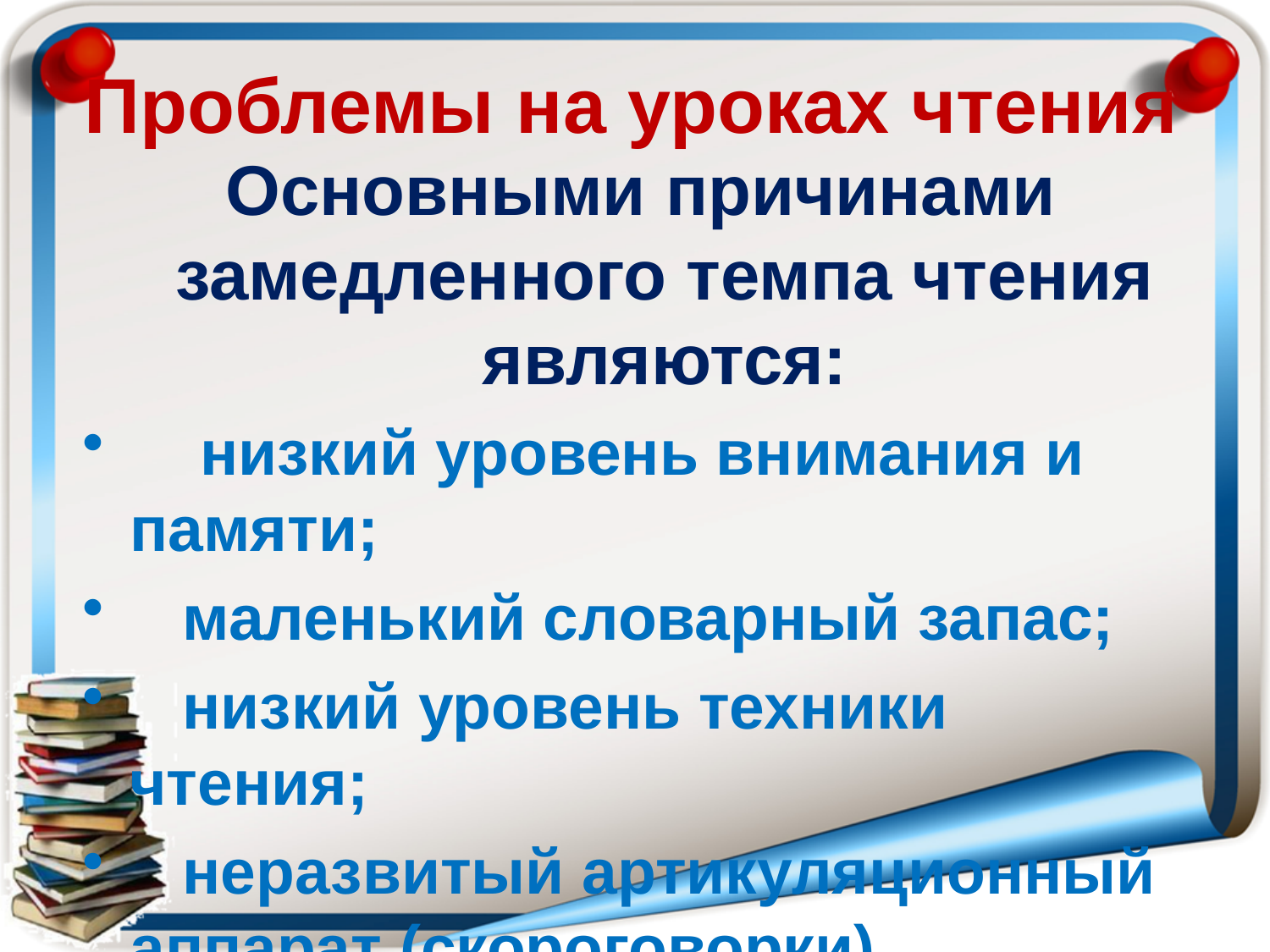

Проблемы на уроках чтения
Основными причинами замедленного темпа чтения являются:
    низкий уровень внимания и памяти;
   маленький словарный запас;
   низкий уровень техники чтения;
   неразвитый артикуляционный аппарат (скороговорки)